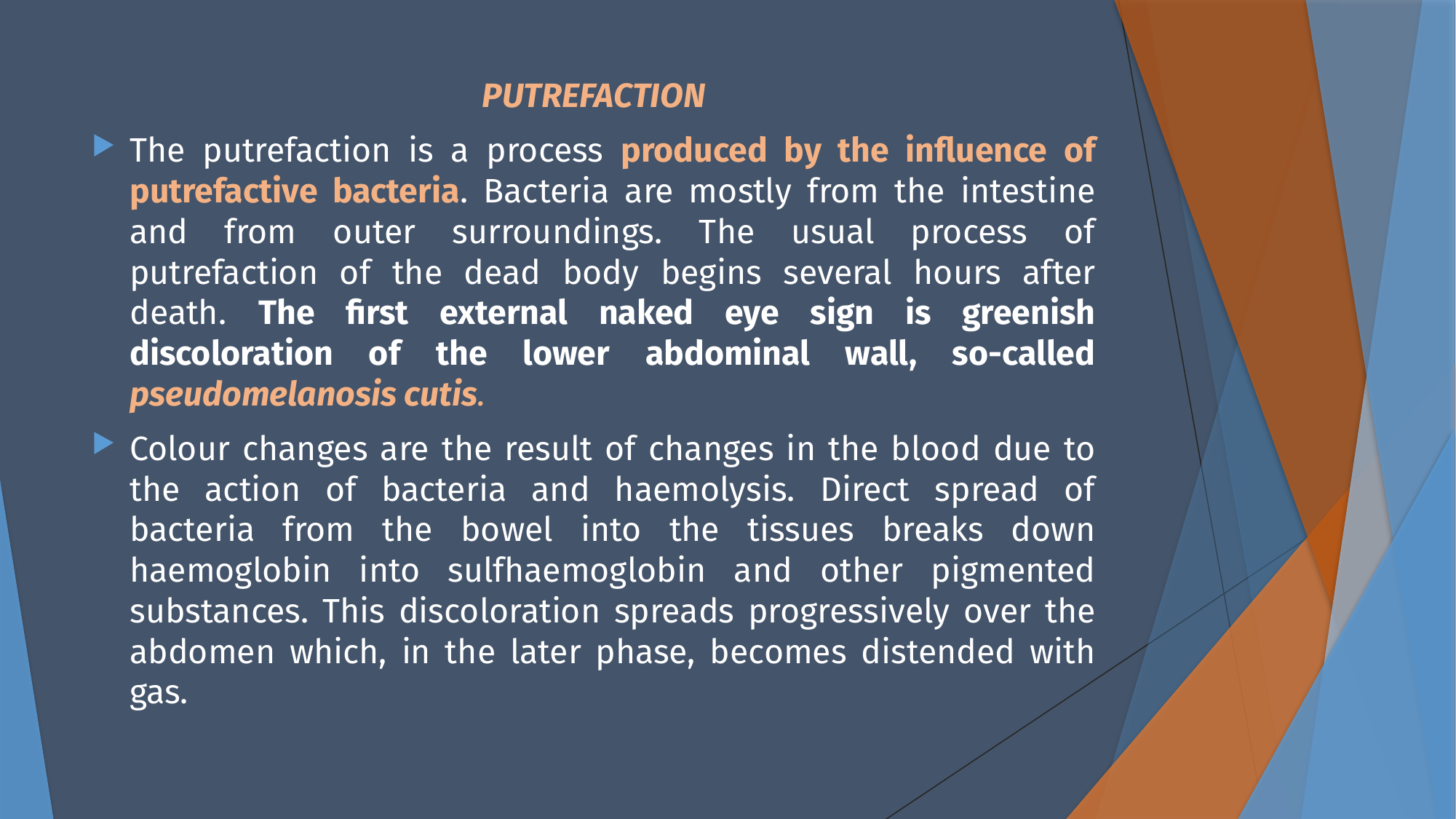

PUTREFACTION
The putrefaction is a process produced by the influence of putrefactive bacteria. Bacteria are mostly from the intestine and from outer surroundings. The usual process of putrefaction of the dead body begins several hours after death. The first external naked eye sign is greenish discoloration of the lower abdominal wall, so-called pseudomelanosis cutis.
Colour changes are the result of changes in the blood due to the action of bacteria and haemolysis. Direct spread of bacteria from the bowel into the tissues breaks down haemoglobin into sulfhaemoglobin and other pigmented substances. This discoloration spreads progressively over the abdomen which, in the later phase, becomes distended with gas.